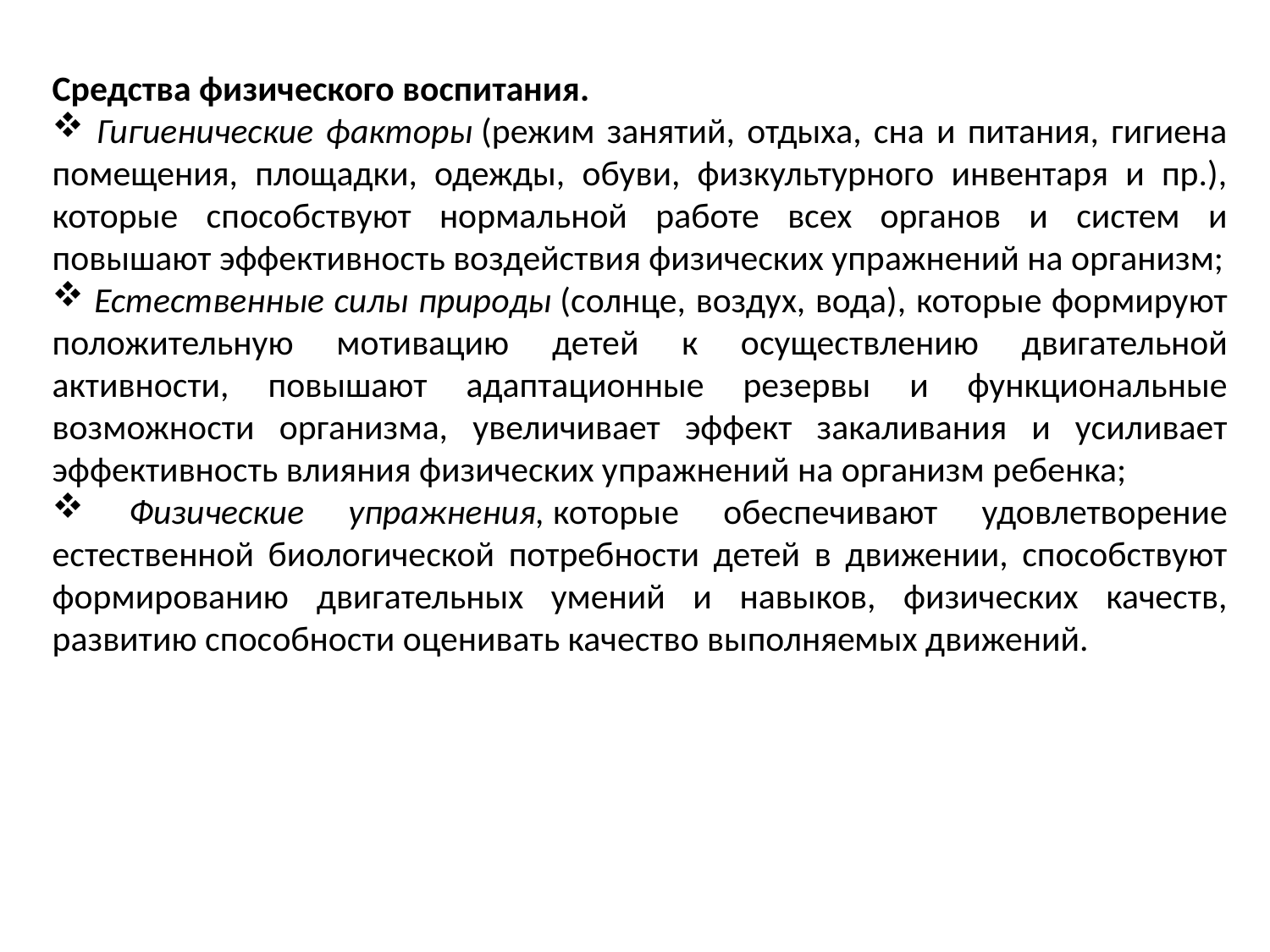

Средства физического воспитания.
 Гигиенические факторы (режим занятий, отдыха, сна и питания, гигиена помещения, площадки, одежды, обуви, физкультурного инвентаря и пр.), которые способствуют нормальной работе всех органов и систем и повышают эффективность воздействия физических упражнений на организм;
 Естественные силы природы (солнце, воздух, вода), которые формируют положительную мотивацию детей к осуществлению двигательной активности, повышают адаптационные резервы и функциональные возможности организма, увеличивает эффект закаливания и усиливает эффективность влияния физических упражнений на организм ребенка;
 Физические упражнения, которые обеспечивают удовлетворение естественной биологической потребности детей в движении, способствуют формированию двигательных умений и навыков, физических качеств, развитию способности оценивать качество выполняемых движений.